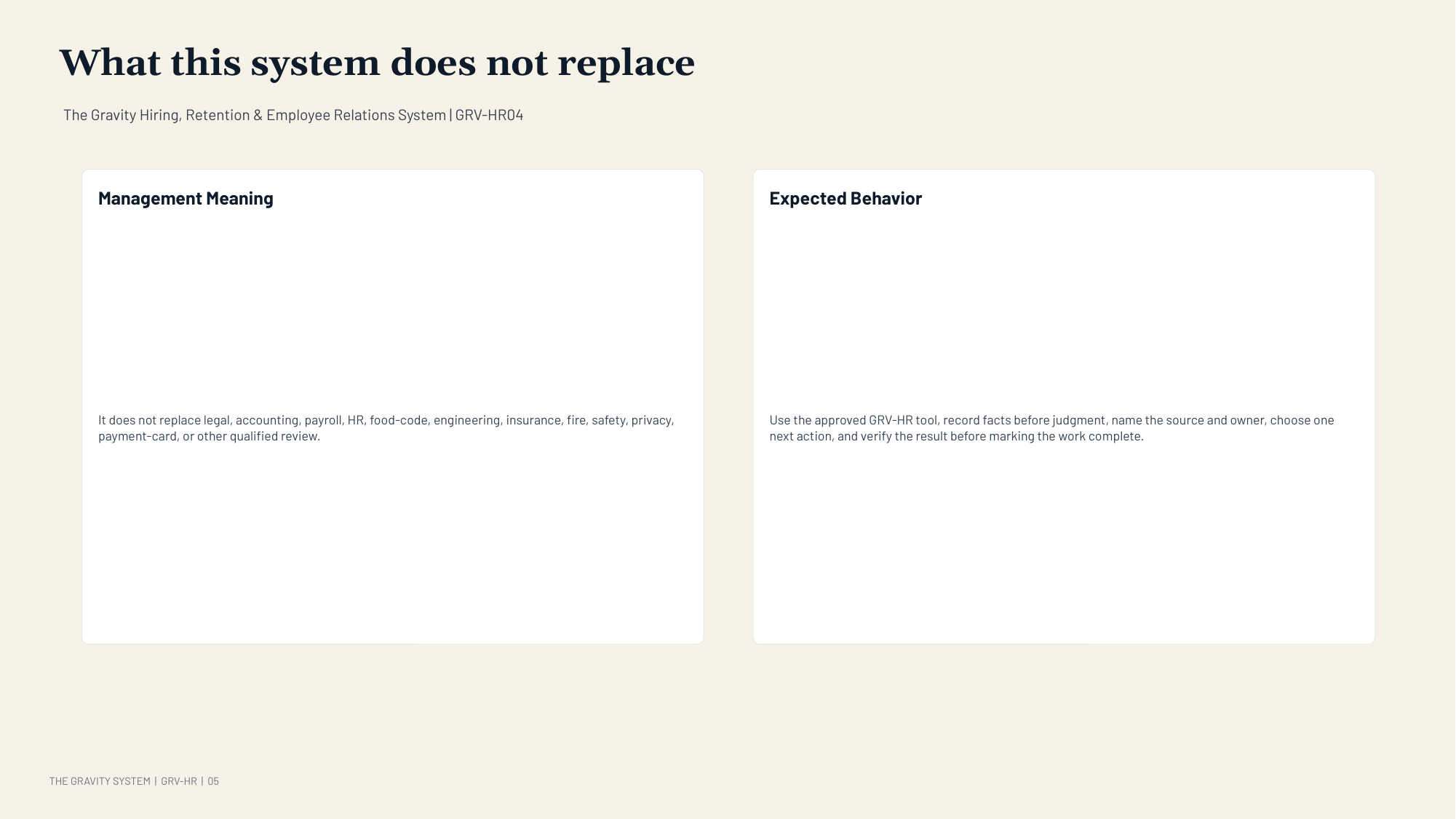

What this system does not replace
The Gravity Hiring, Retention & Employee Relations System | GRV-HR04

Management Meaning
Expected Behavior
It does not replace legal, accounting, payroll, HR, food-code, engineering, insurance, fire, safety, privacy, payment-card, or other qualified review.
Use the approved GRV-HR tool, record facts before judgment, name the source and owner, choose one next action, and verify the result before marking the work complete.
THE GRAVITY SYSTEM  |  GRV-HR  |  05